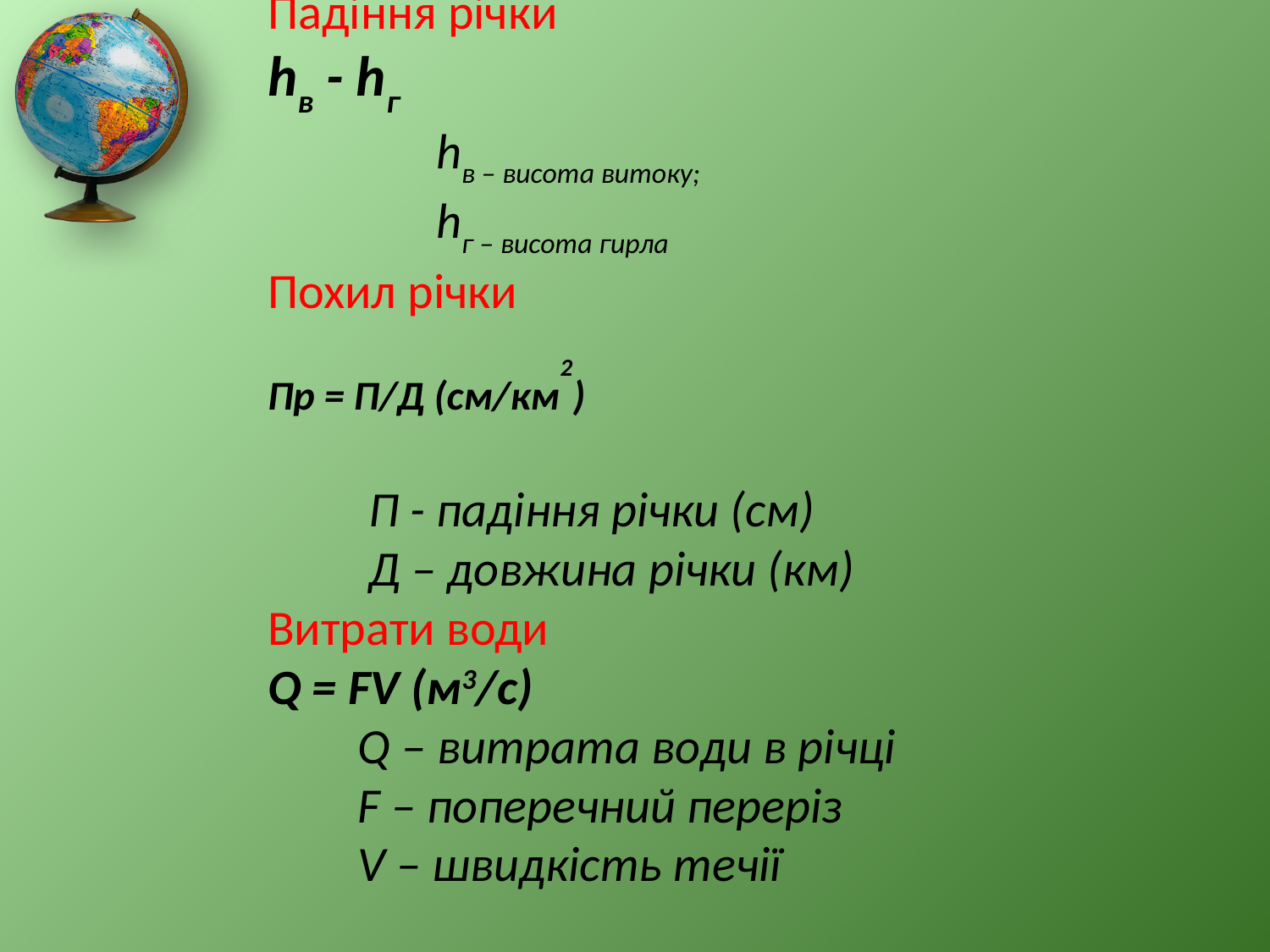

Падіння річки
hв - hг
               hв – висота витоку;
               hг – висота гирла
Похил річки
Пр = П/Д (см/км2)

         П - падіння річки (см)
         Д – довжина річки (км)
Витрати води
Q = FV (м3/с)
        Q – витрата води в річці
        F – поперечний переріз
        V – швидкість течії